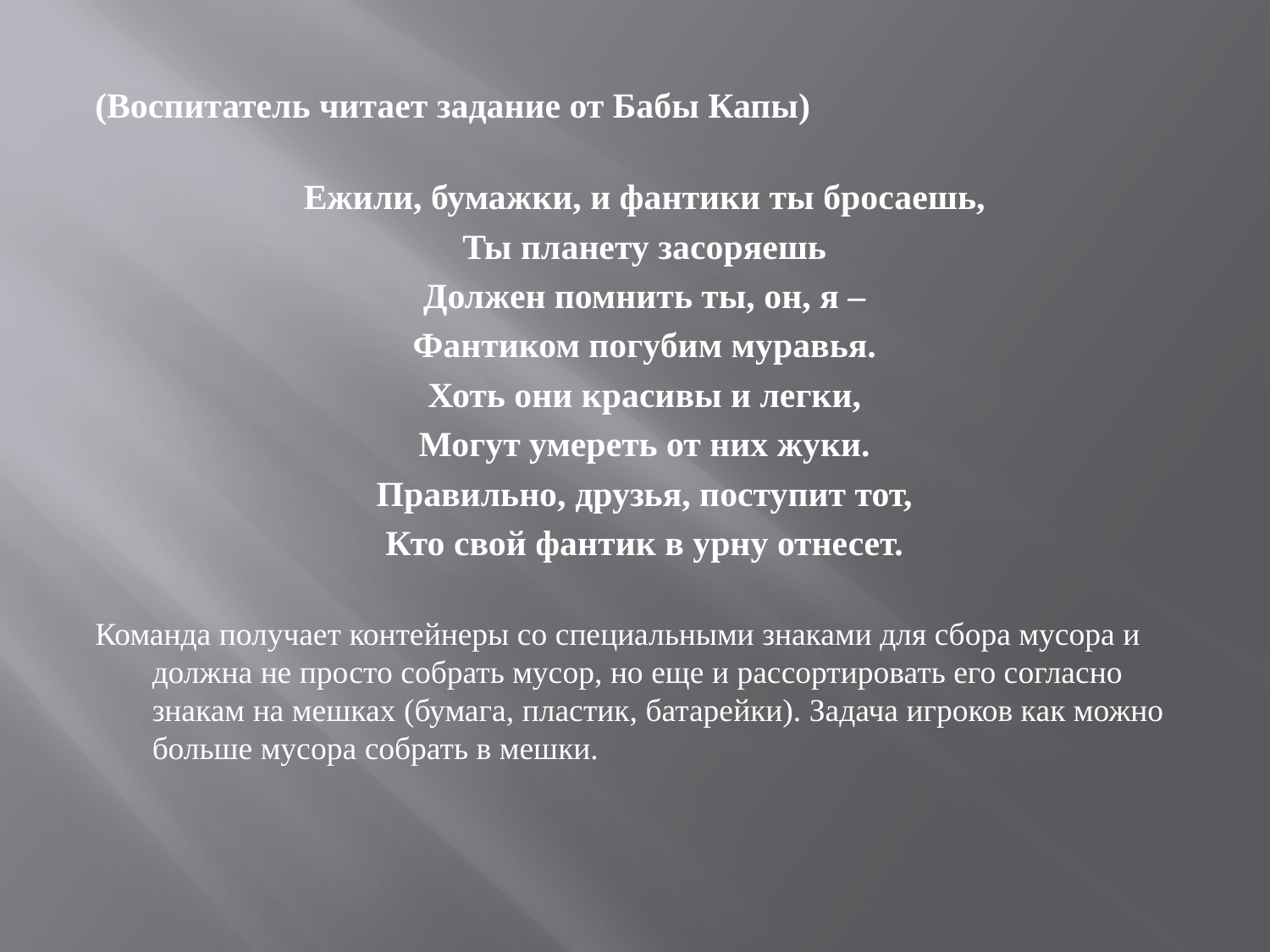

(Воспитатель читает задание от Бабы Капы)
Ежили, бумажки, и фантики ты бросаешь,
Ты планету засоряешь
Должен помнить ты, он, я –
Фантиком погубим муравья.
Хоть они красивы и легки,
Могут умереть от них жуки.
Правильно, друзья, поступит тот,
Кто свой фантик в урну отнесет.

Команда получает контейнеры со специальными знаками для сбора мусора и должна не просто собрать мусор, но еще и рассортировать его согласно знакам на мешках (бумага, пластик, батарейки). Задача игроков как можно больше мусора собрать в мешки.